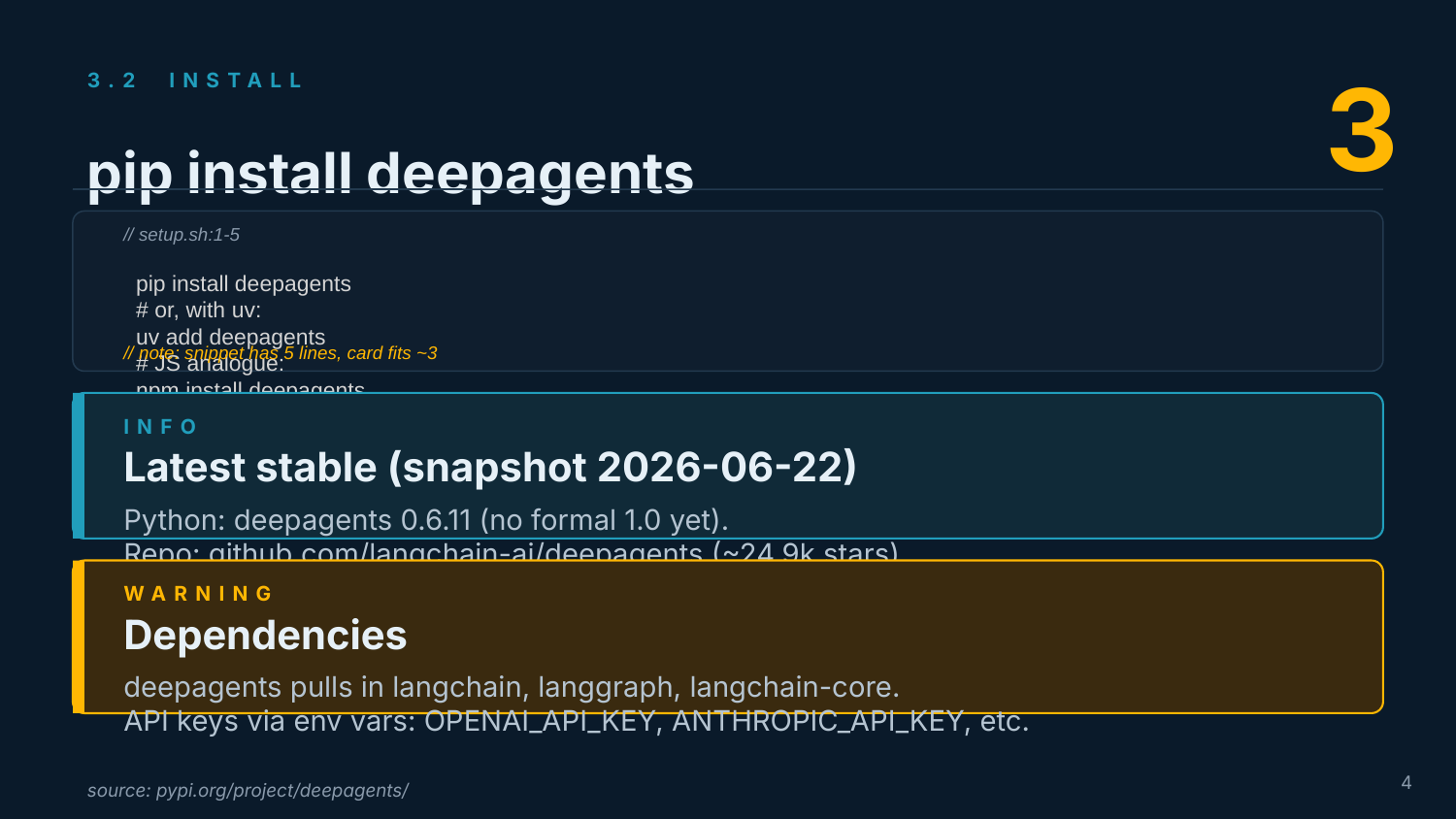

3
3.2  INSTALL
pip install deepagents

// setup.sh:1-5
  pip install deepagents
  # or, with uv:
  uv add deepagents
  # JS analogue:
  npm install deepagents

// note: snippet has 5 lines, card fits ~3

INFO
Latest stable (snapshot 2026-06-22)
Python: deepagents 0.6.11 (no formal 1.0 yet).
Repo: github.com/langchain-ai/deepagents (~24.9k stars).
License: MIT.  JS package: deepagents (npm).

WARNING
Dependencies
deepagents pulls in langchain, langgraph, langchain-core.
API keys via env vars: OPENAI_API_KEY, ANTHROPIC_API_KEY, etc.
4
source: pypi.org/project/deepagents/